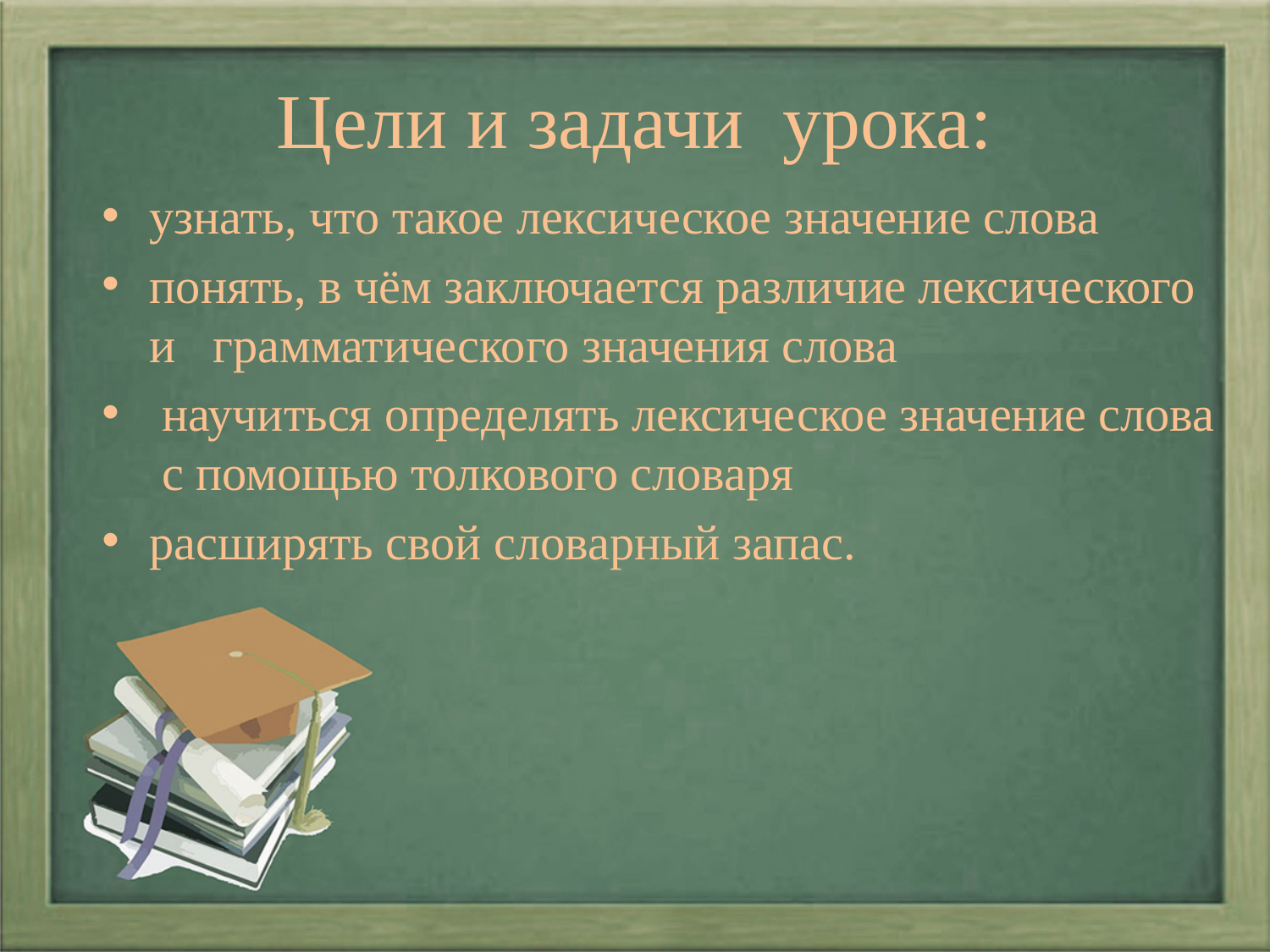

# Цели и задачи  урока:
узнать, что такое лексическое значение слова
понять, в чём заключается различие лексического и   грамматического значения слова
 научиться определять лексическое значение слова  с помощью толкового словаря
расширять свой словарный запас.